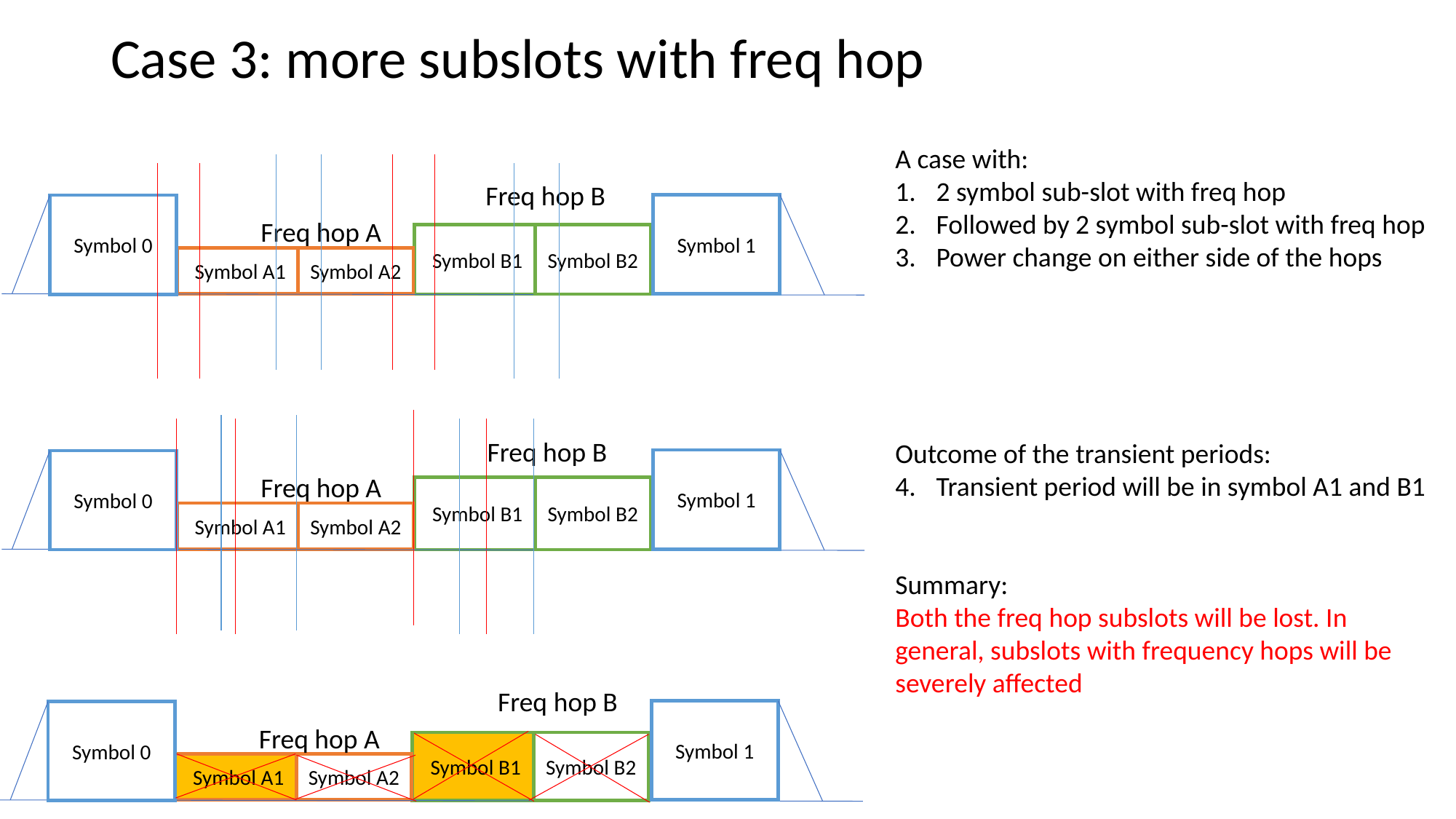

Case 3: more subslots with freq hop
A case with:
2 symbol sub-slot with freq hop
Followed by 2 symbol sub-slot with freq hop
Power change on either side of the hops

Outcome of the transient periods:
Transient period will be in symbol A1 and B1

Summary:
Both the freq hop subslots will be lost. In general, subslots with frequency hops will be severely affected
Freq hop B
Symbol 1
Symbol 0
Freq hop A
Symbol B1
Symbol B2
Symbol A1
Symbol A2
Freq hop B
Symbol 1
Symbol 0
Freq hop A
Symbol B1
Symbol B2
Symbol A1
Symbol A2
Freq hop B
Symbol 1
Symbol 0
Freq hop A
Symbol B1
Symbol B2
Symbol A1
Symbol A2